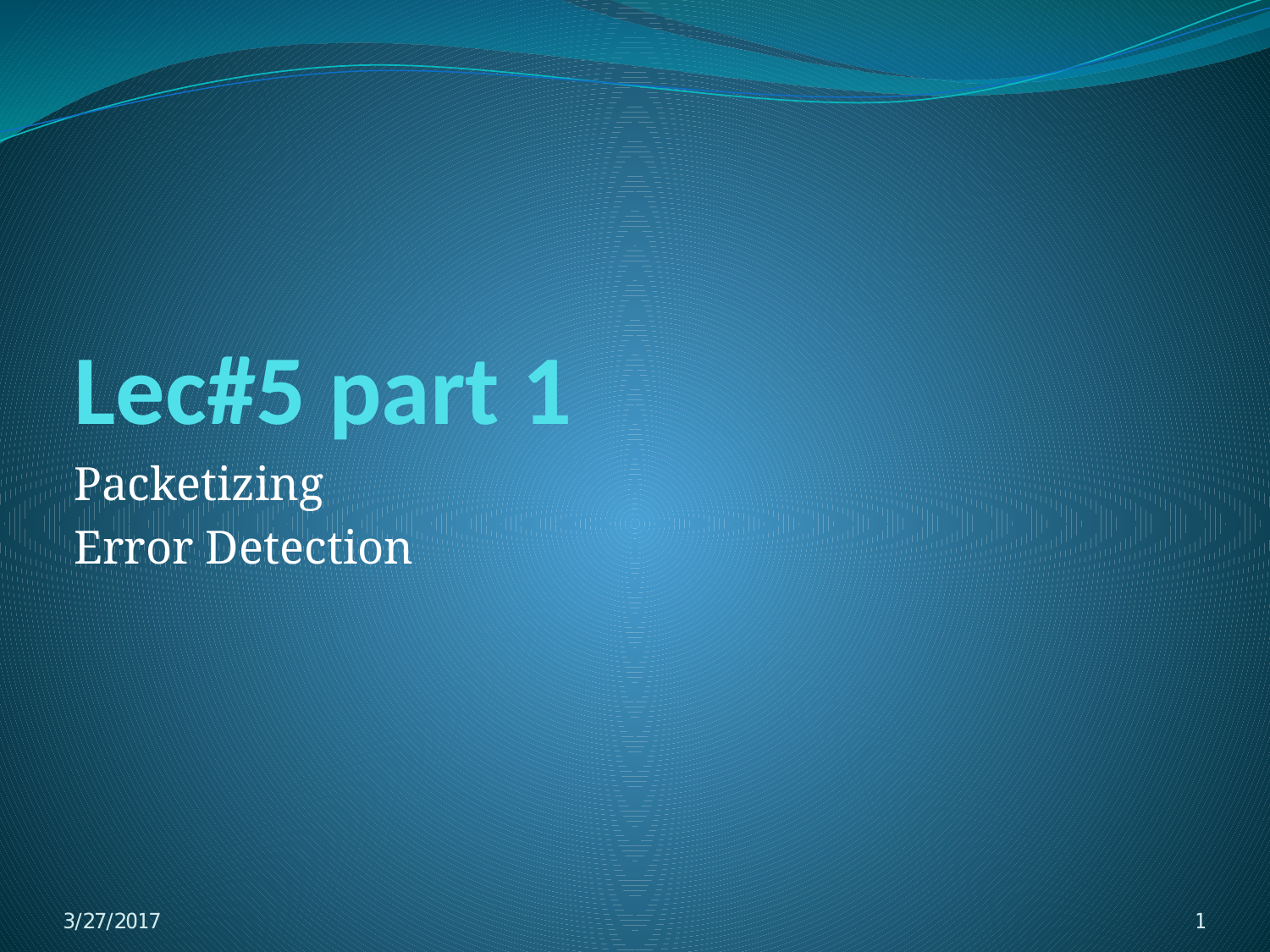

# Lec#5 part 1
Packetizing
Error Detection
3/27/2017
1